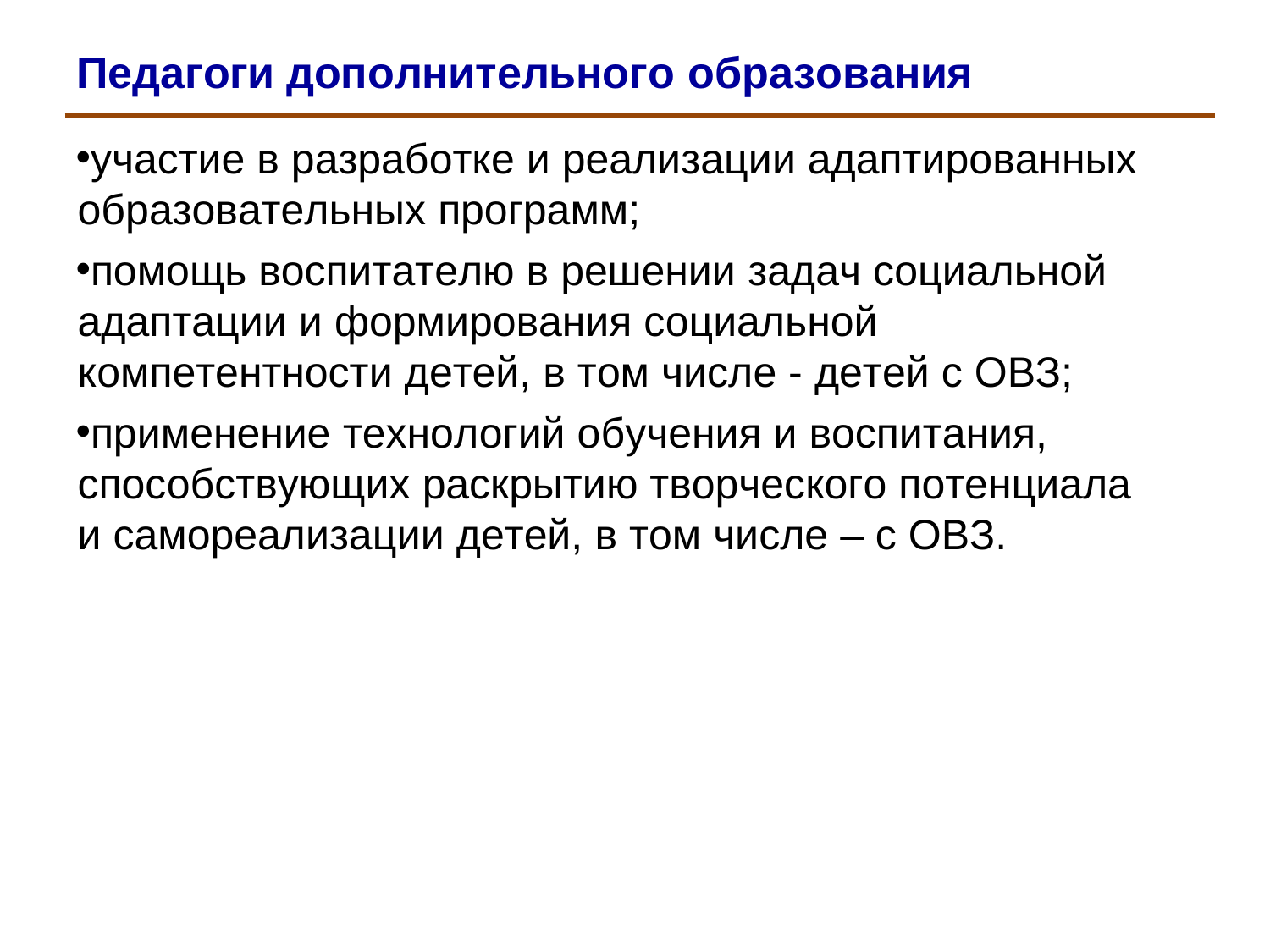

# Педагоги дополнительного образования
участие в разработке и реализации адаптированных
образовательных программ;
помощь воспитателю в решении задач социальной адаптации и формирования социальной компетентности детей, в том числе - детей с ОВЗ;
применение технологий обучения и воспитания, способствующих раскрытию творческого потенциала и самореализации детей, в том числе – с ОВЗ.